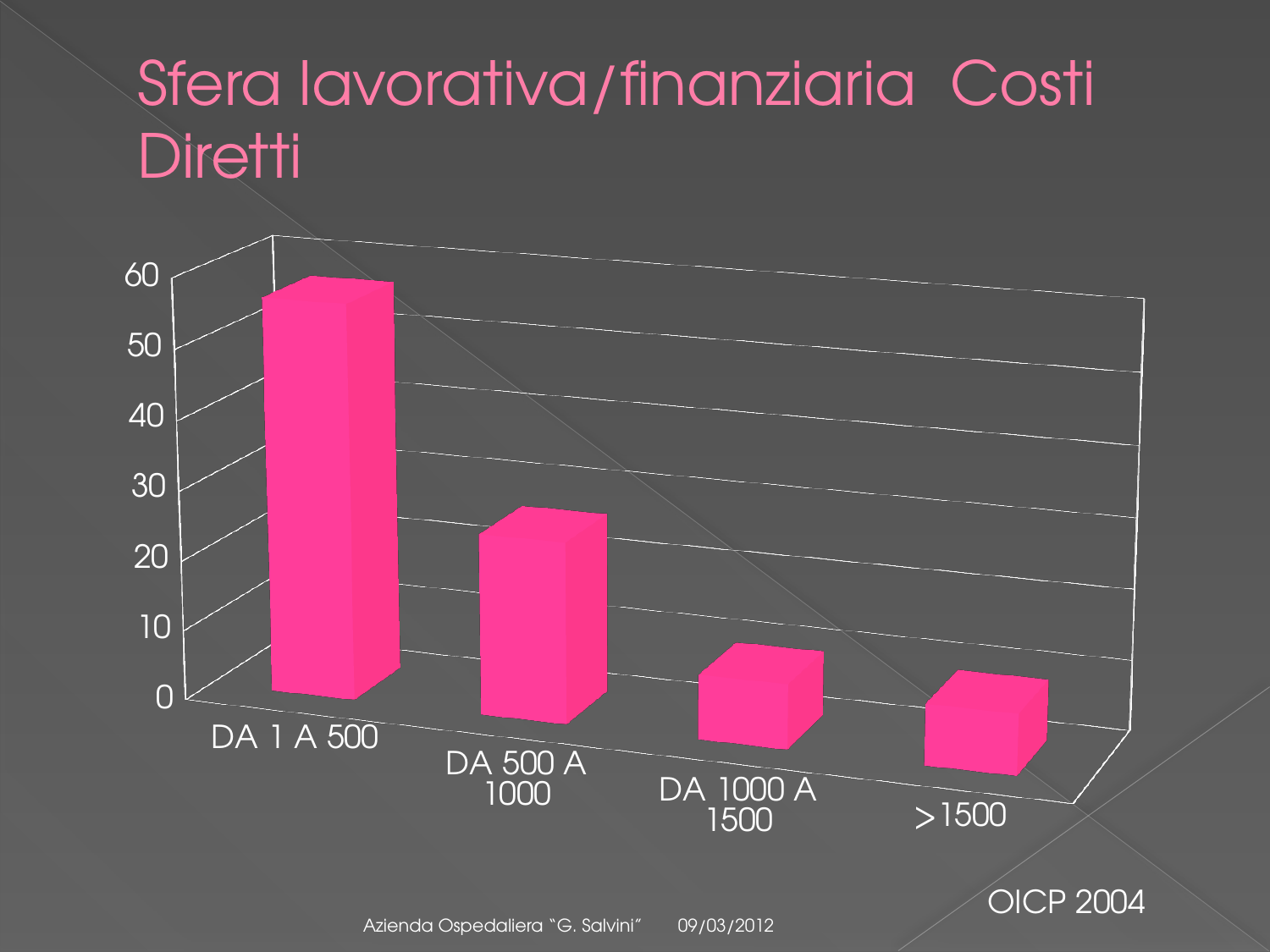

# Sfera lavorativa/finanziaria  Costi Diretti

[unsupported chart]

OICP 2004
09/03/2012
Azienda Ospedaliera “G. Salvini”